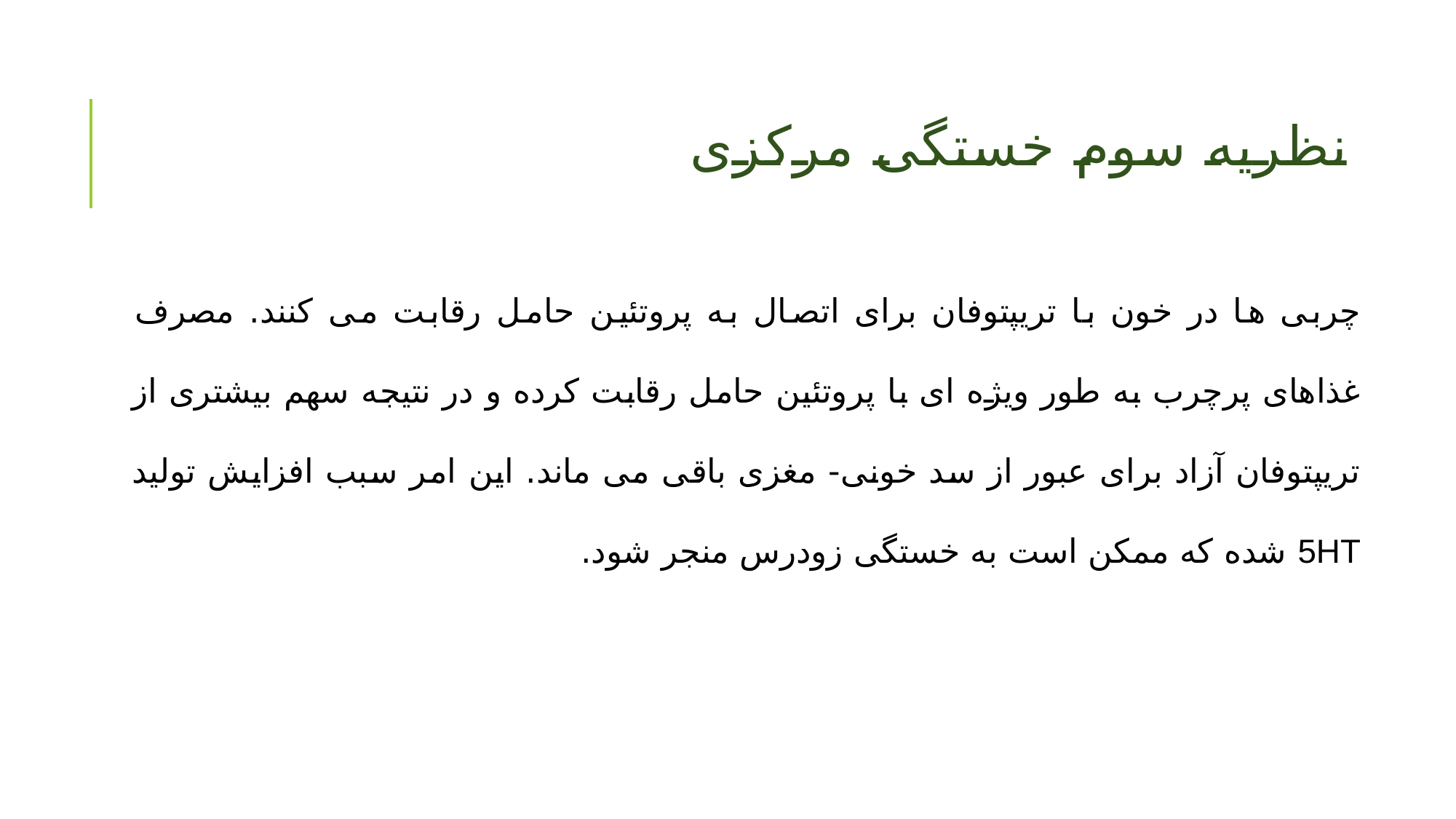

# نظریه سوم خستگی مرکزی
چربی ها در خون با تریپتوفان برای اتصال به پروتئین حامل رقابت می کنند. مصرف غذاهای پرچرب به طور ویژه ای با پروتئین حامل رقابت کرده و در نتیجه سهم بیشتری از تریپتوفان آزاد برای عبور از سد خونی- مغزی باقی می ماند. این امر سبب افزایش تولید 5HT شده که ممکن است به خستگی زودرس منجر شود.